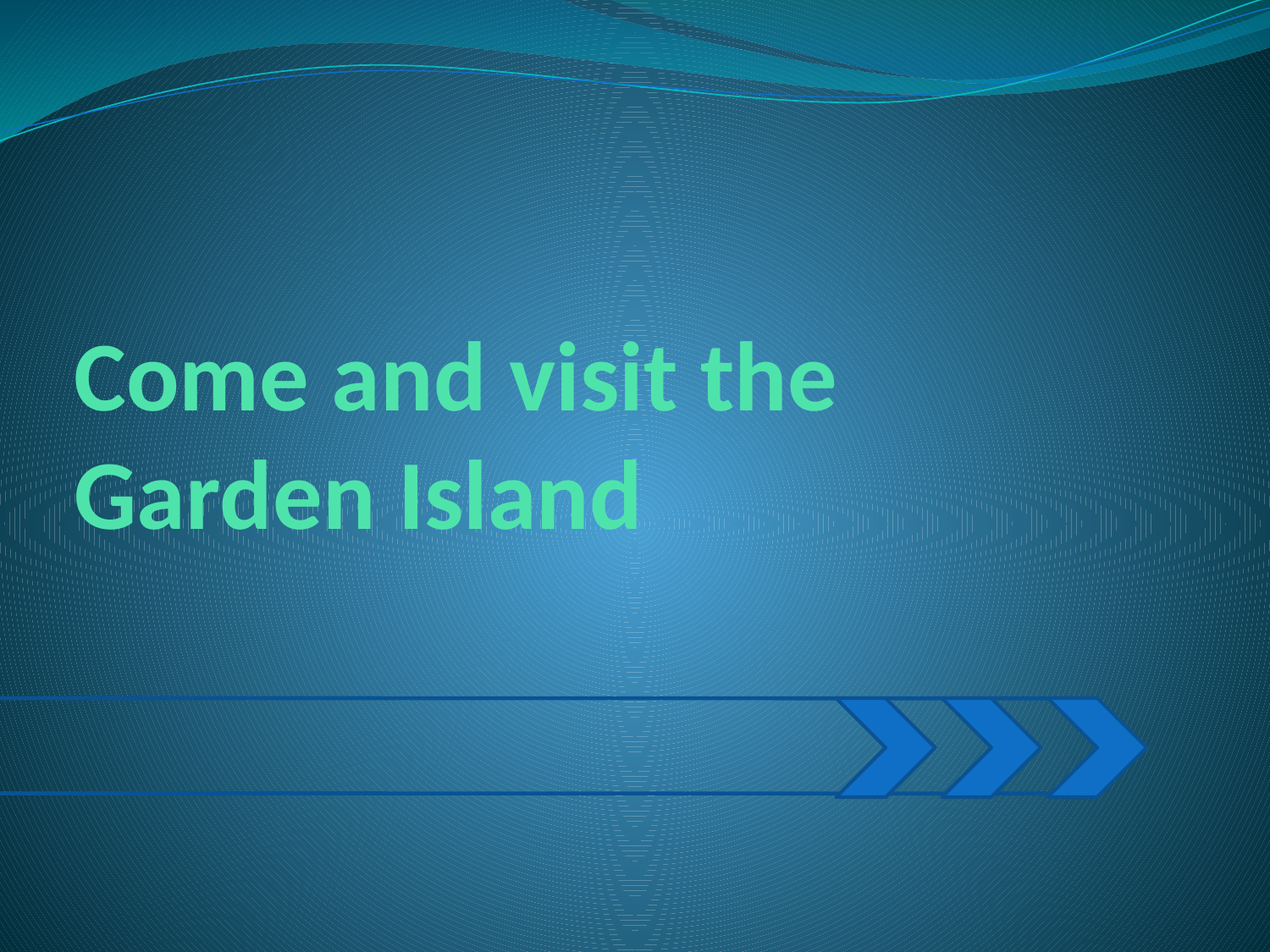

# Come and visit the Garden Island